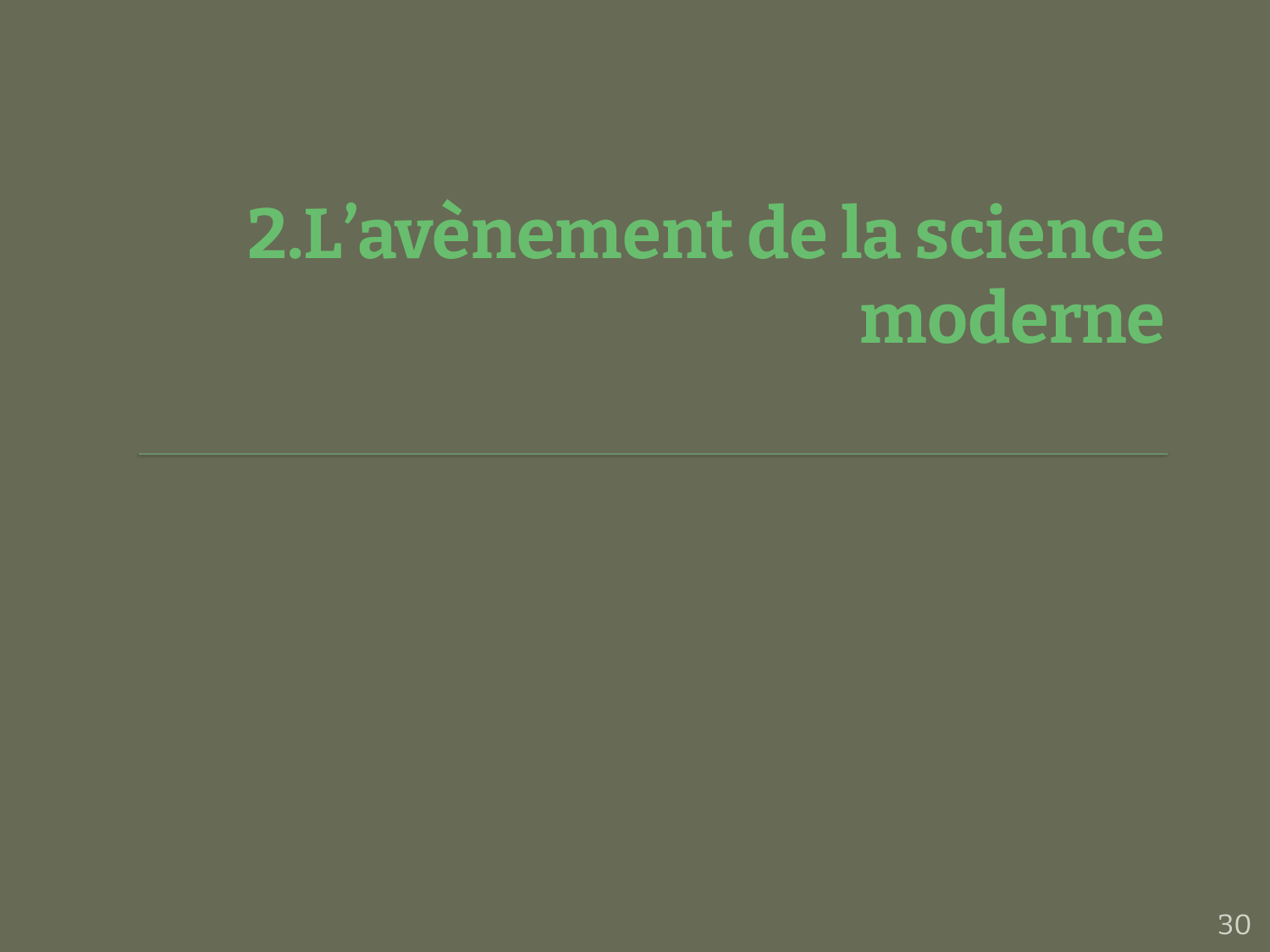

# 2.L’avènement de la science moderne
30